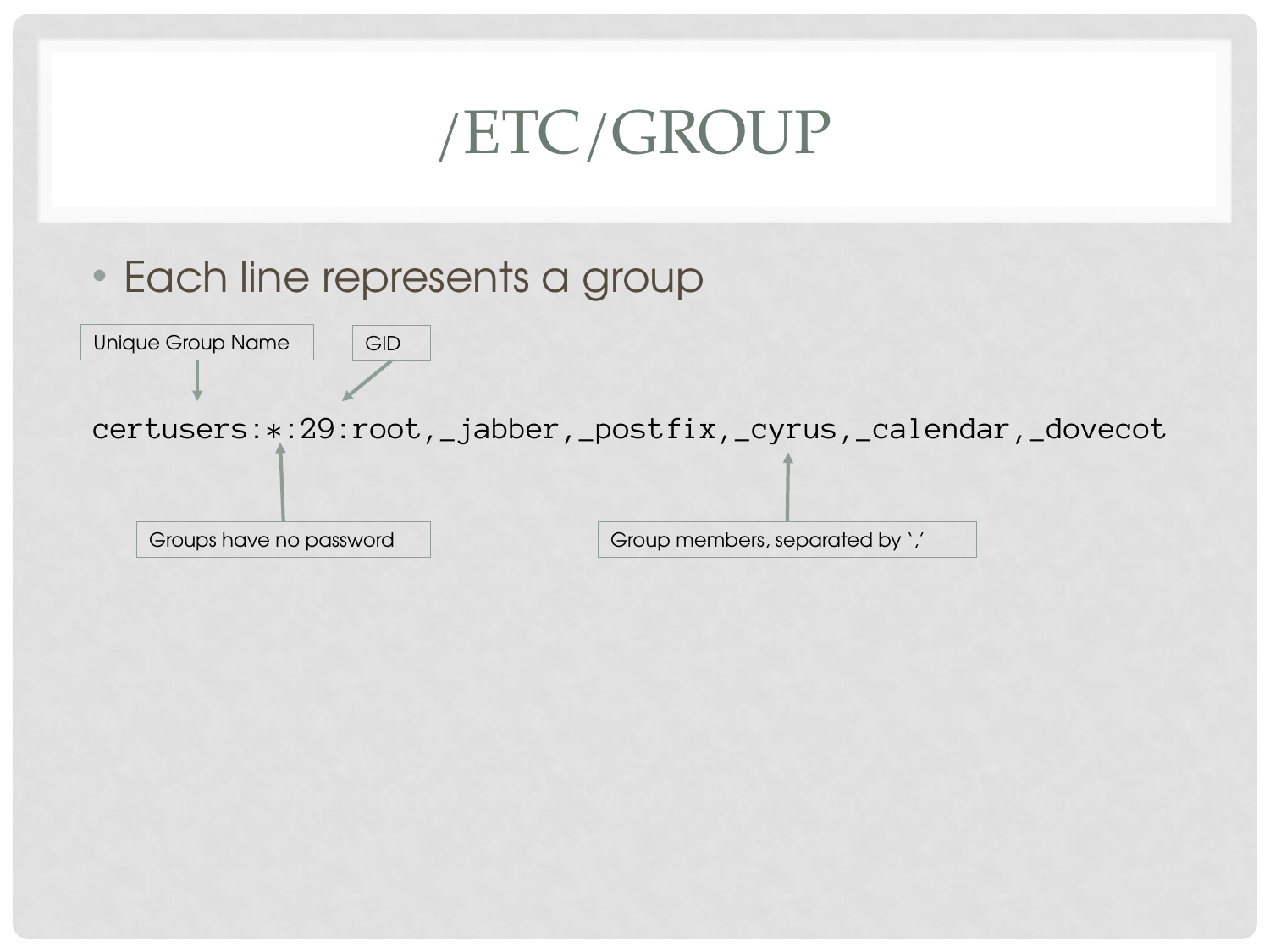

# /etc/group
Each line represents a group
Unique Group Name
GID
certusers:*:29:root,_jabber,_postfix,_cyrus,_calendar,_dovecot
Groups have no password
Group members, separated by ‘,’